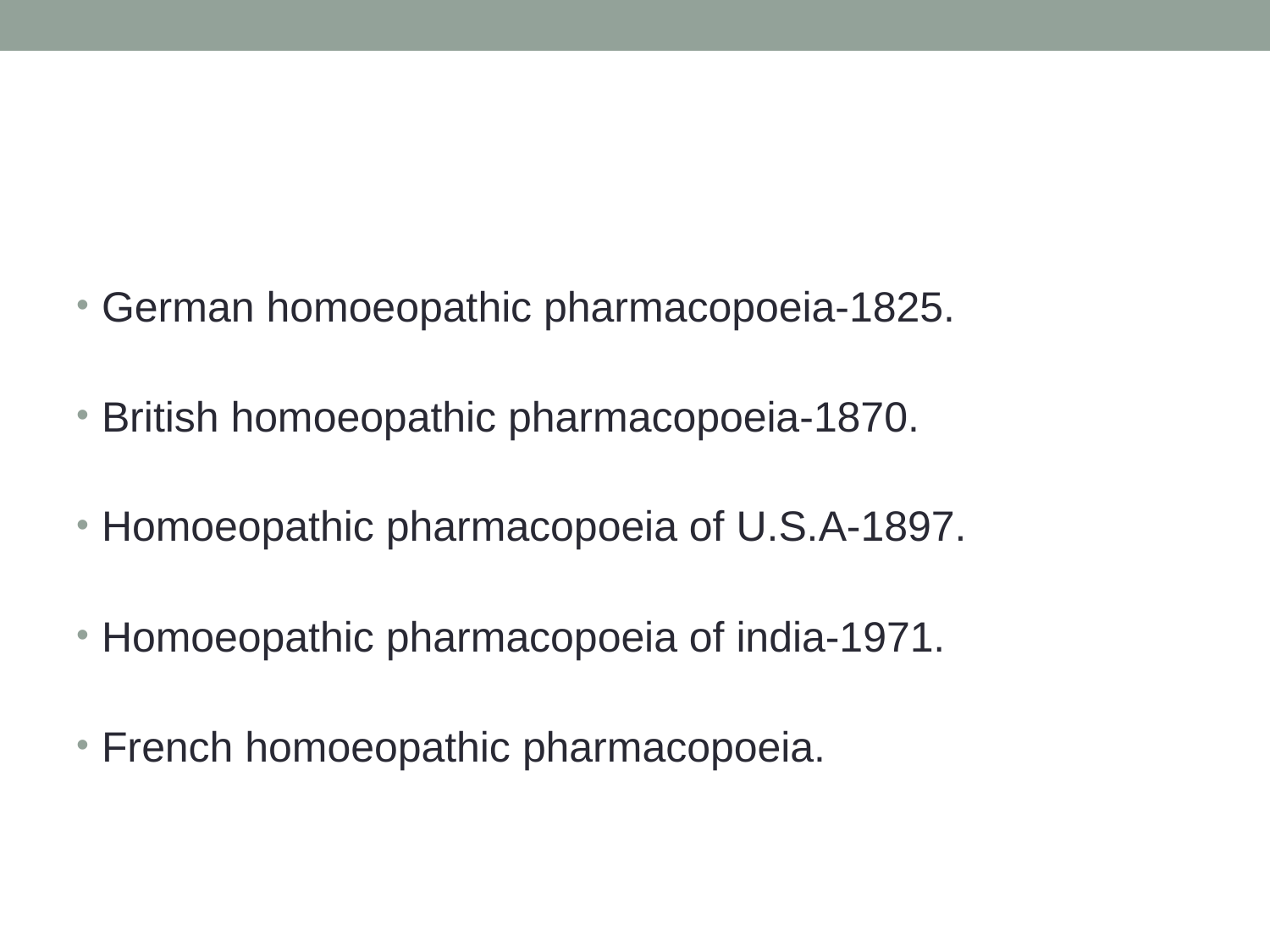

#
German homoeopathic pharmacopoeia-1825.
British homoeopathic pharmacopoeia-1870.
Homoeopathic pharmacopoeia of U.S.A-1897.
Homoeopathic pharmacopoeia of india-1971.
French homoeopathic pharmacopoeia.